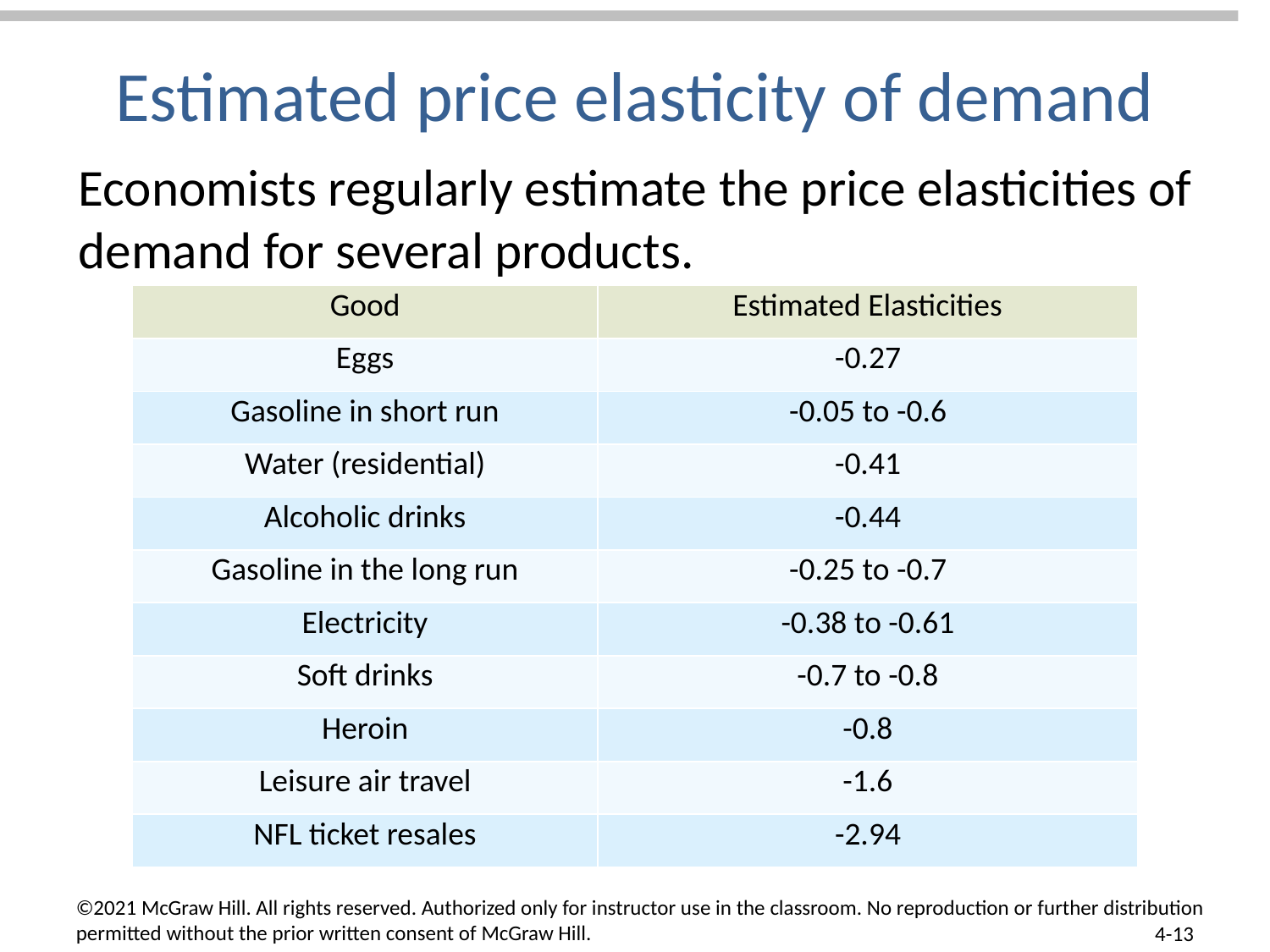

# Estimated price elasticity of demand
Economists regularly estimate the price elasticities of demand for several products.
| Good | Estimated Elasticities |
| --- | --- |
| Eggs | -0.27 |
| Gasoline in short run | -0.05 to -0.6 |
| Water (residential) | -0.41 |
| Alcoholic drinks | -0.44 |
| Gasoline in the long run | -0.25 to -0.7 |
| Electricity | -0.38 to -0.61 |
| Soft drinks | -0.7 to -0.8 |
| Heroin | -0.8 |
| Leisure air travel | -1.6 |
| NFL ticket resales | -2.94 |